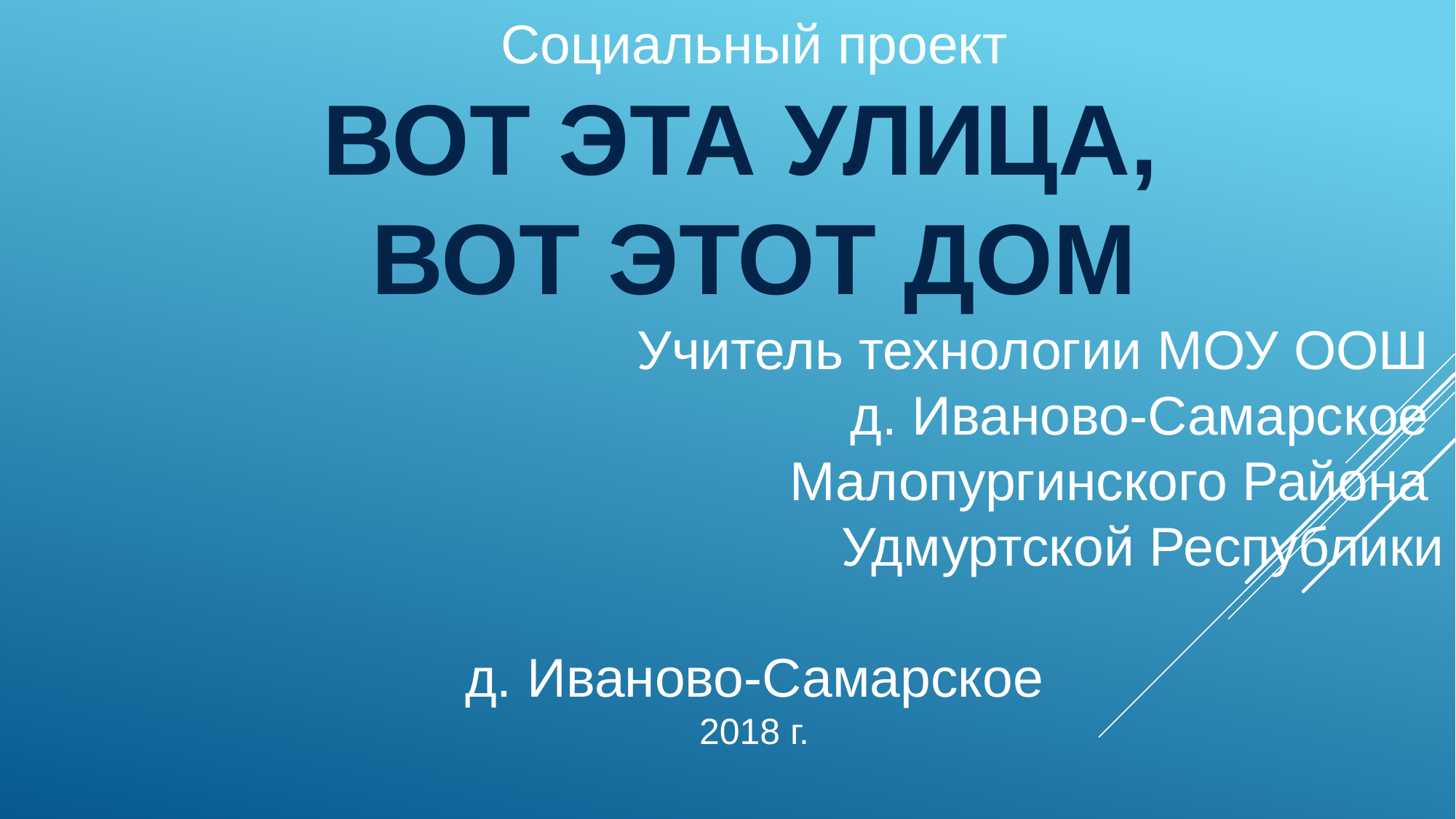

Социальный проект
ВОТ ЭТА УЛИЦА,
ВОТ ЭТОТ ДОМ
Учитель технологии МОУ ООШ
д. Иваново-Самарское
Малопургинского Района
Удмуртской Республики

д. Иваново-Самарское
2018 г.